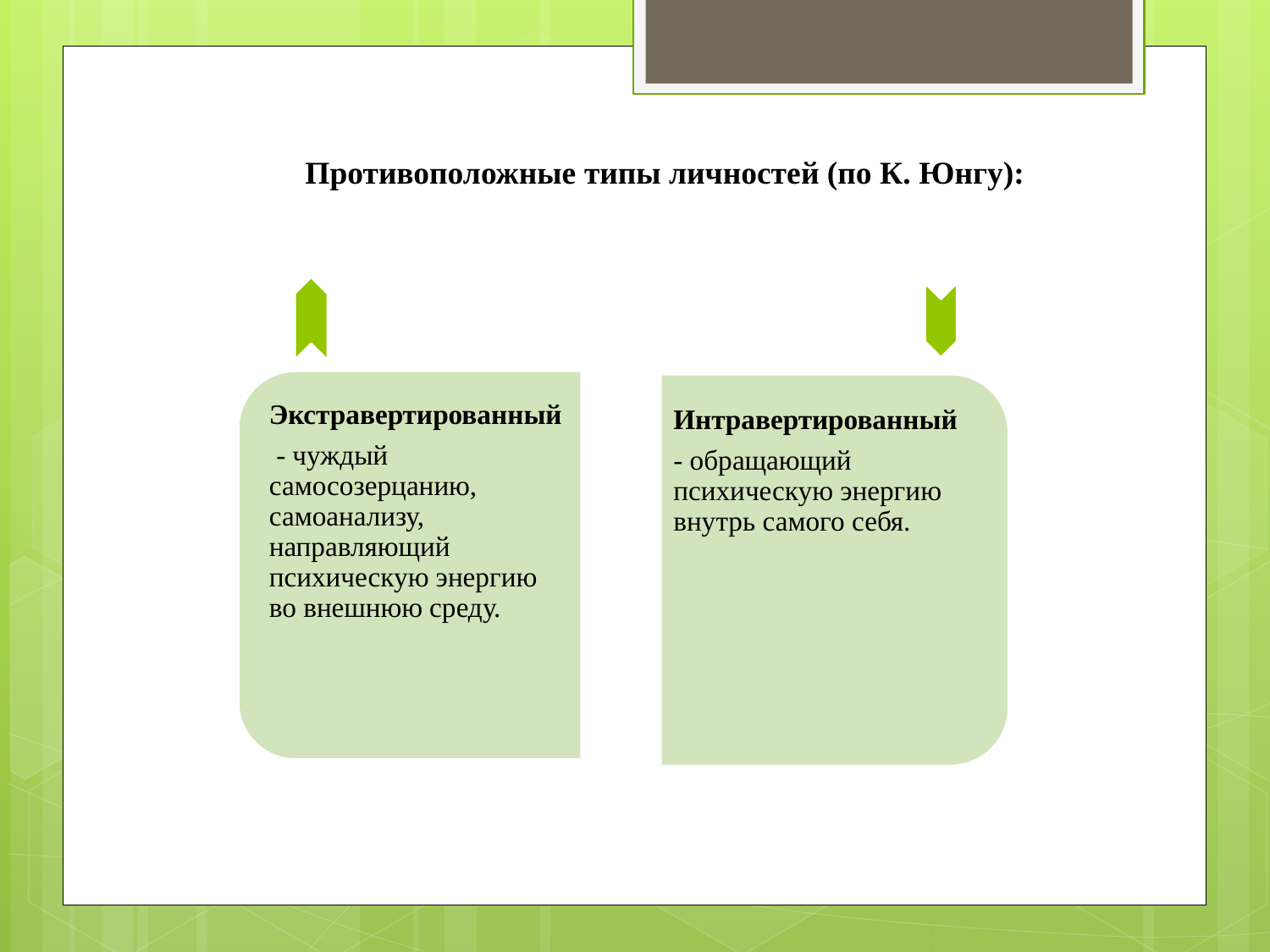

Противоположные типы личностей (по К. Юнгу):
Экстравертированный
 - чуждый самосозерцанию, самоанализу, направляющий психическую энергию во внешнюю среду.
Интравертированный
- обращающий психическую энергию внутрь самого себя.